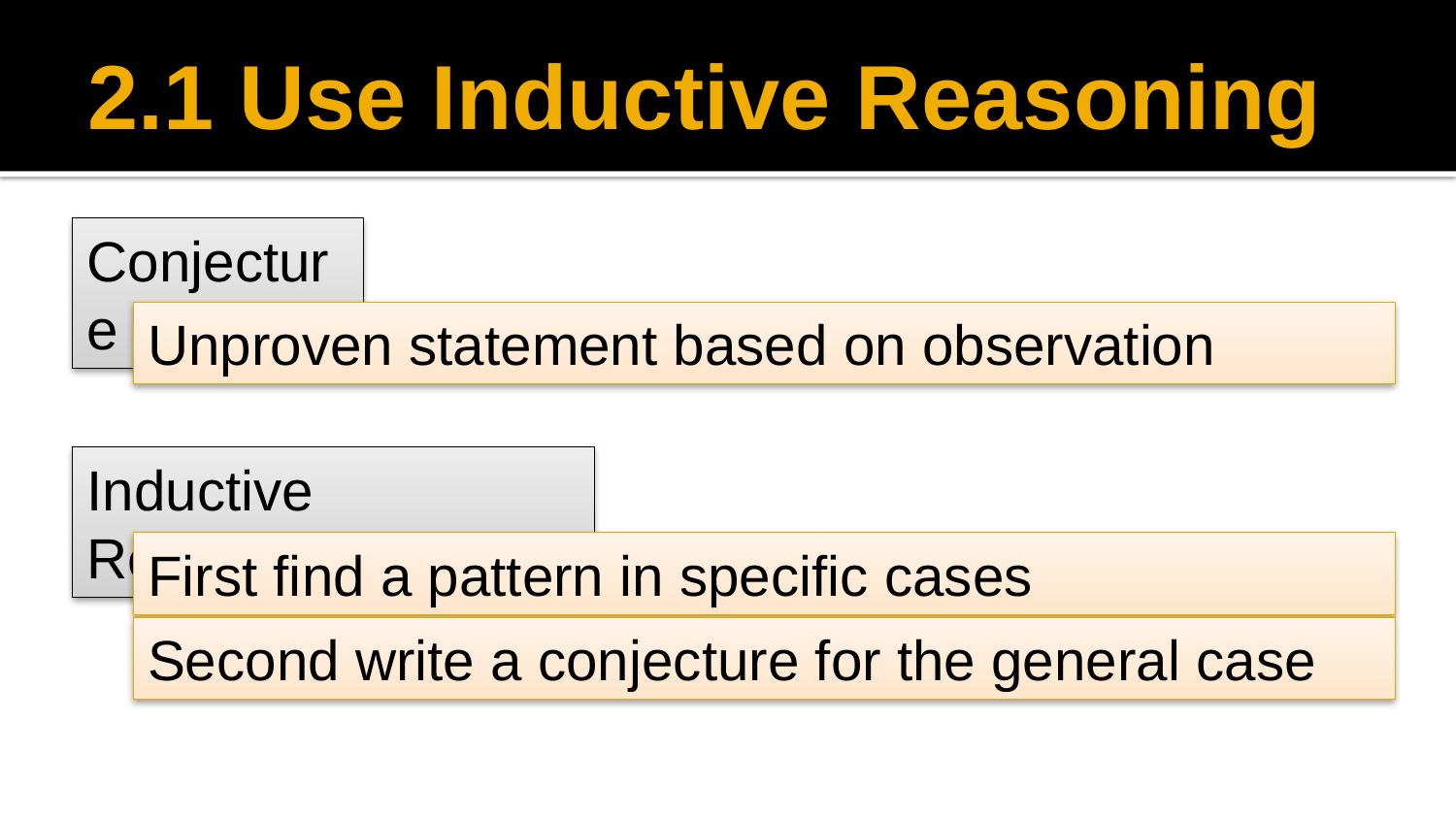

# 2.1 Use Inductive Reasoning
Conjecture
Unproven statement based on observation
Inductive Reasoning
First find a pattern in specific cases
Second write a conjecture for the general case